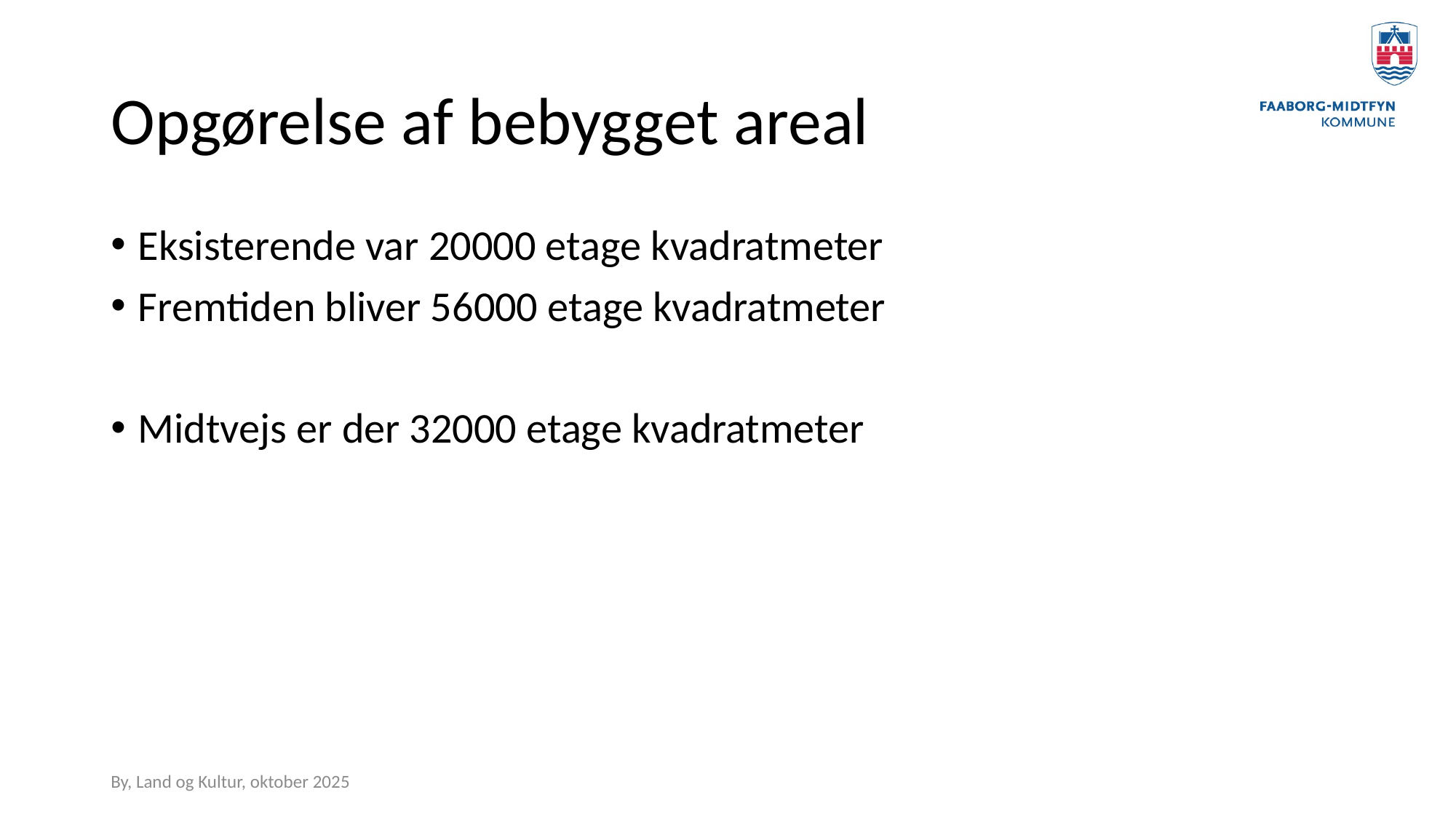

# Opgørelse af bebygget areal
Eksisterende var 20000 etage kvadratmeter
Fremtiden bliver 56000 etage kvadratmeter

Midtvejs er der 32000 etage kvadratmeter
By, Land og Kultur, oktober 2025